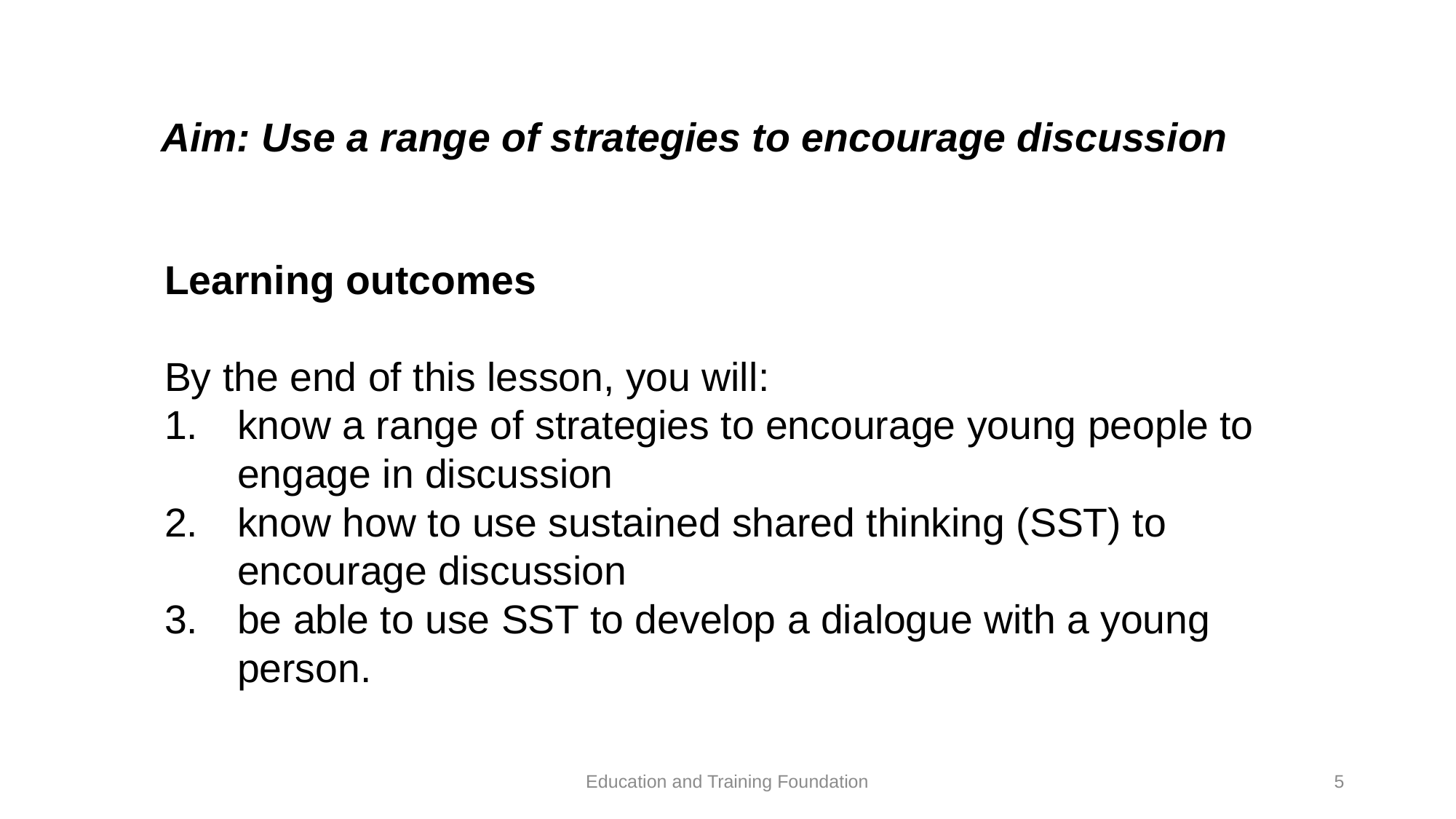

Aim: Use a range of strategies to encourage discussion
Learning outcomes

By the end of this lesson, you will:
know a range of strategies to encourage young people to engage in discussion
know how to use sustained shared thinking (SST) to encourage discussion
be able to use SST to develop a dialogue with a young person.
Education and Training Foundation
5